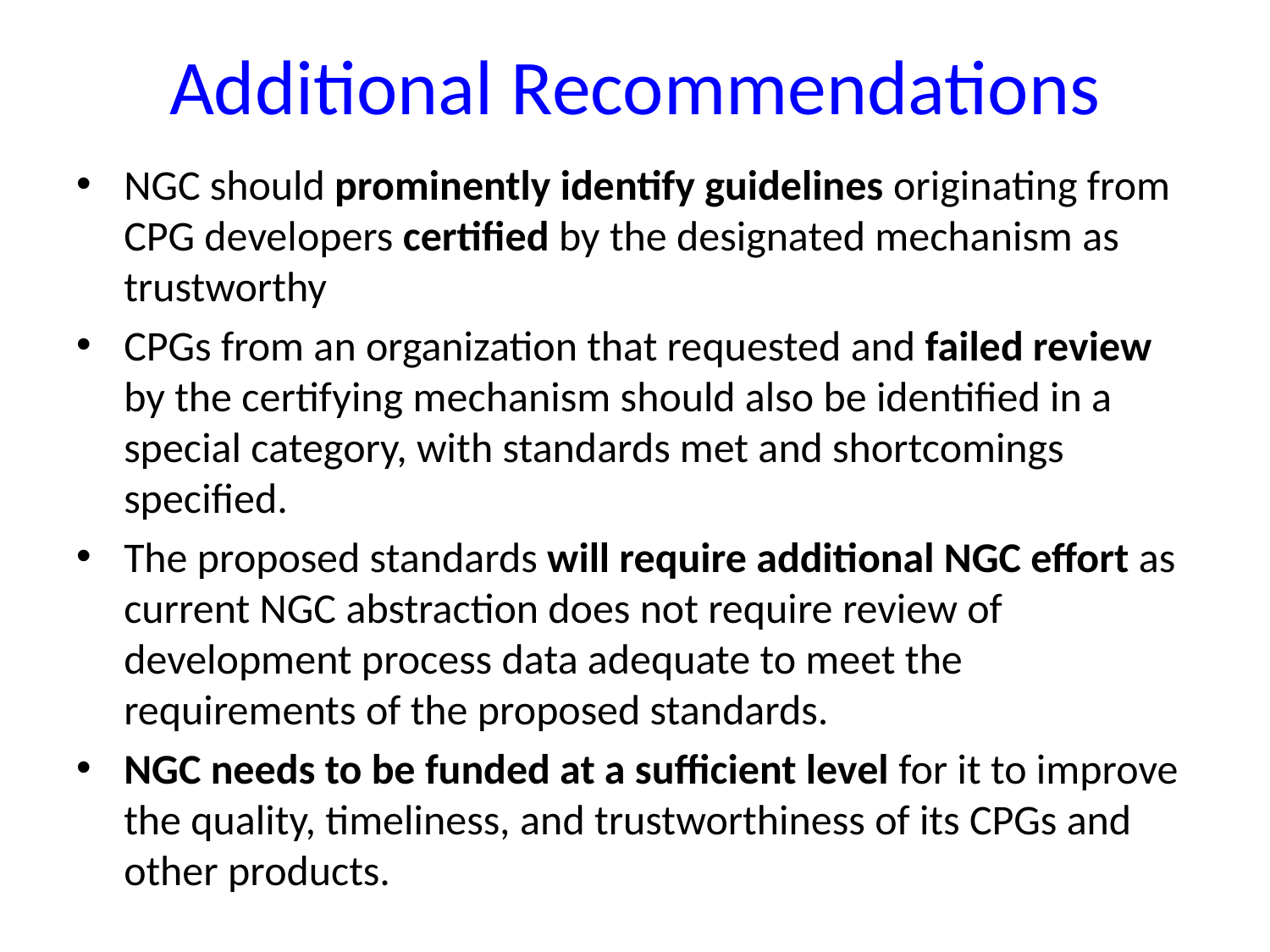

# Additional Recommendations
NGC should prominently identify guidelines originating from CPG developers certified by the designated mechanism as trustworthy
CPGs from an organization that requested and failed review by the certifying mechanism should also be identified in a special category, with standards met and shortcomings specified.
The proposed standards will require additional NGC effort as current NGC abstraction does not require review of development process data adequate to meet the requirements of the proposed standards.
NGC needs to be funded at a sufficient level for it to improve the quality, timeliness, and trustworthiness of its CPGs and other products.